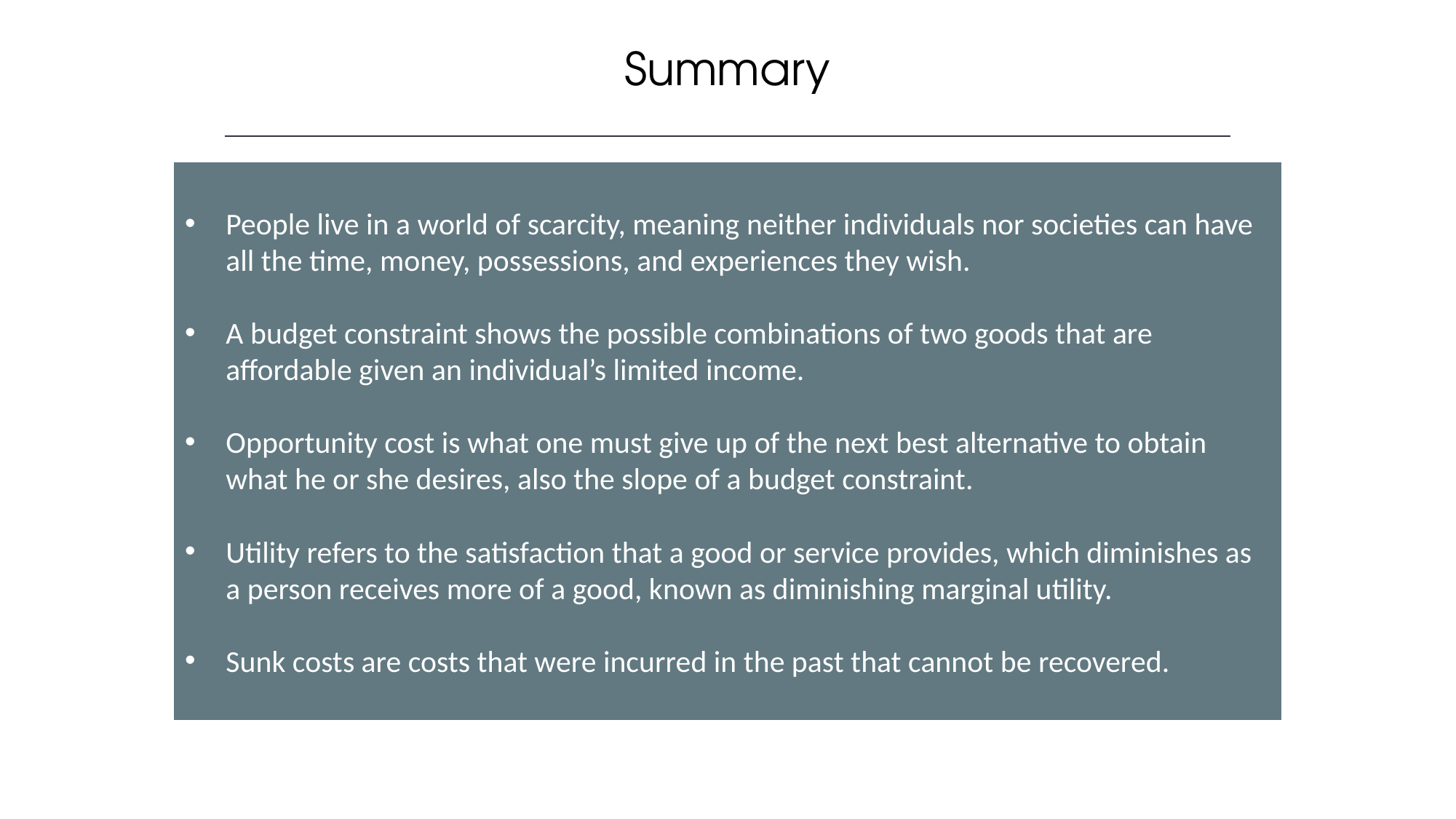

Summary
HAWKES LEARNING

People live in a world of scarcity, meaning neither individuals nor societies can have all the time, money, possessions, and experiences they wish.

A budget constraint shows the possible combinations of two goods that are affordable given an individual’s limited income.

Opportunity cost is what one must give up of the next best alternative to obtain what he or she desires, also the slope of a budget constraint.

Utility refers to the satisfaction that a good or service provides, which diminishes as a person receives more of a good, known as diminishing marginal utility.

Sunk costs are costs that were incurred in the past that cannot be recovered.